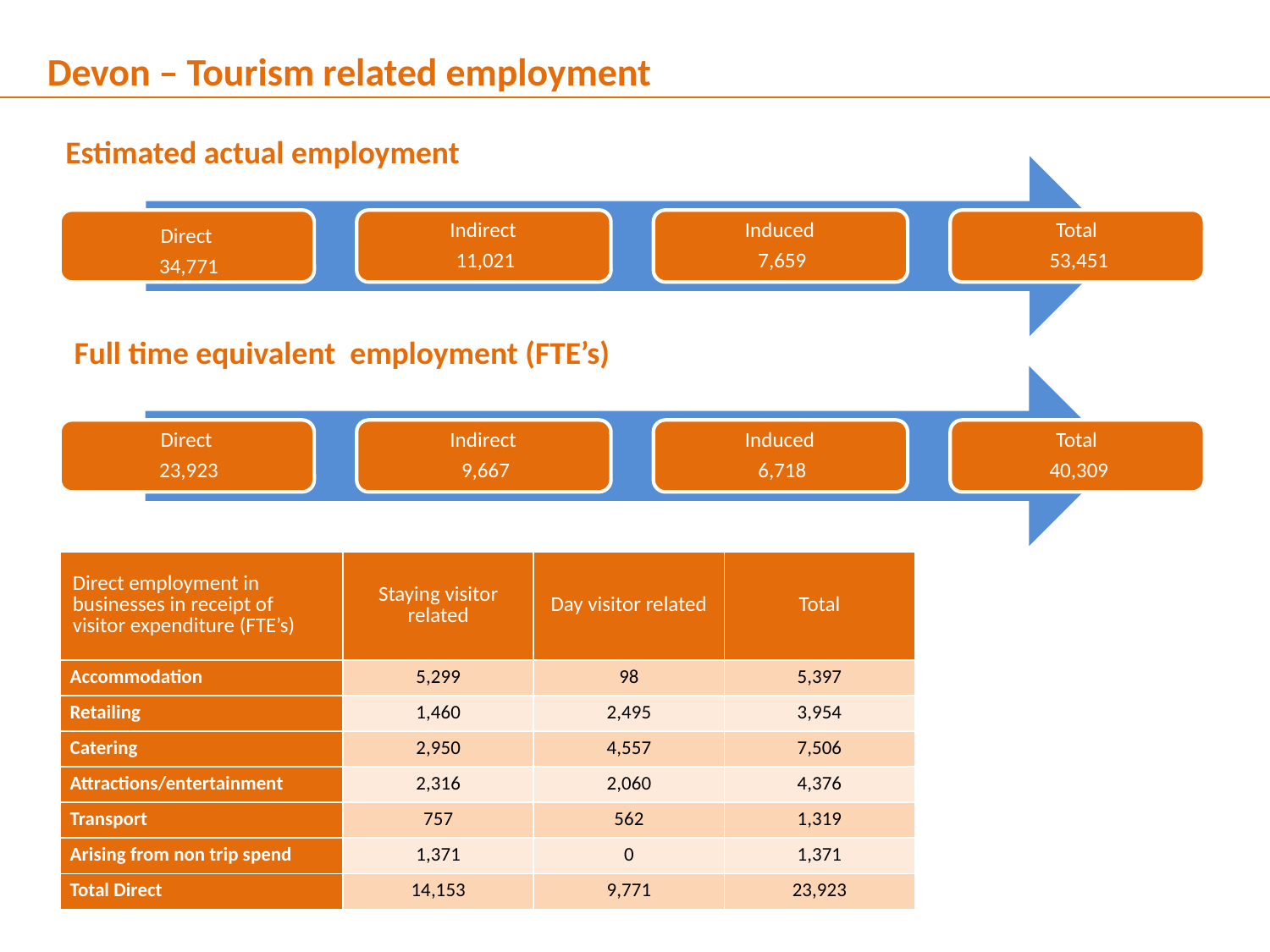

Devon – Tourism related employment

Estimated actual employment

Direct
34,771

Indirect
11,021
Induced
7,659
Total
53,451
Full time equivalent  employment (FTE’s)
Direct
23,923
Indirect
9,667
Induced
6,718
Total
40,309
| Direct employment in businesses in receipt of visitor expenditure (FTE’s) | Staying visitor related | Day visitor related | Total |
| --- | --- | --- | --- |
| Accommodation | 5,299 | 98 | 5,397 |
| Retailing | 1,460 | 2,495 | 3,954 |
| Catering | 2,950 | 4,557 | 7,506 |
| Attractions/entertainment | 2,316 | 2,060 | 4,376 |
| Transport | 757 | 562 | 1,319 |
| Arising from non trip spend | 1,371 | 0 | 1,371 |
| Total Direct | 14,153 | 9,771 | 23,923 |
6